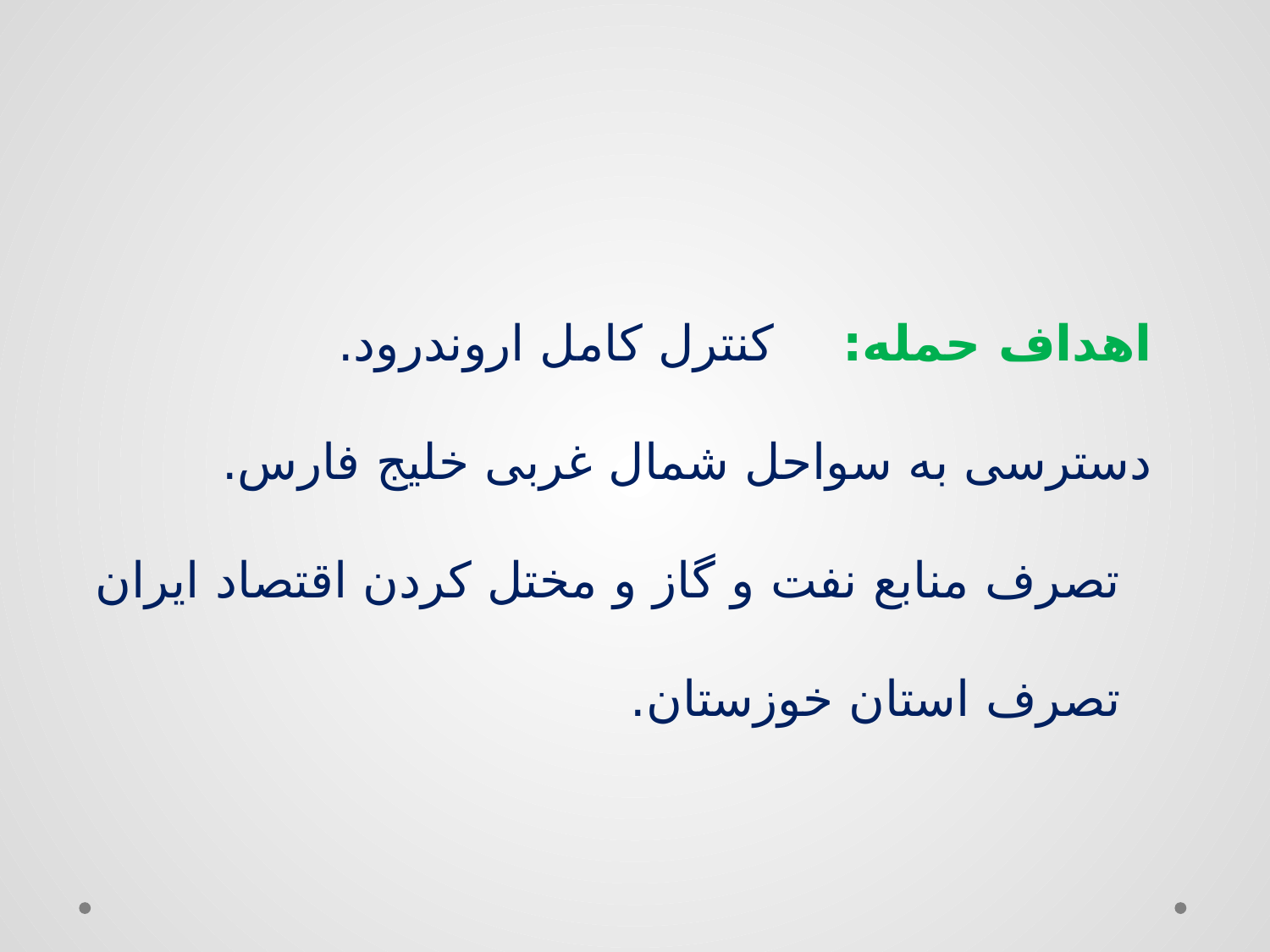

اهداف حمله:    کنترل کامل اروندرود.
دسترسی به سواحل شمال غربی خلیج فارس.
  تصرف منابع نفت و گاز و مختل کردن اقتصاد ایران
  تصرف استان خوزستان.